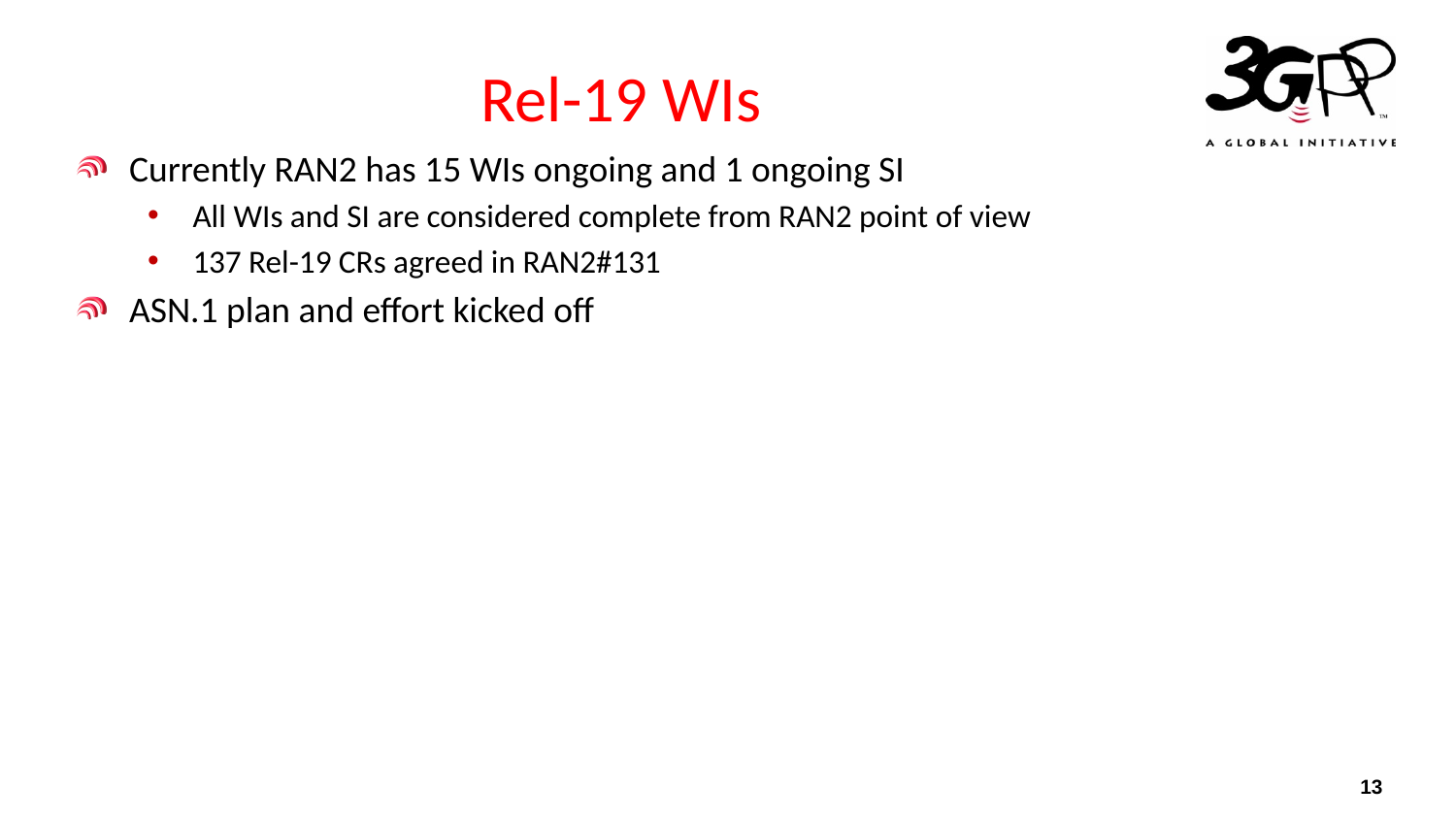

# Rel-19 WIs
Currently RAN2 has 15 WIs ongoing and 1 ongoing SI
All WIs and SI are considered complete from RAN2 point of view
137 Rel-19 CRs agreed in RAN2#131
ASN.1 plan and effort kicked off